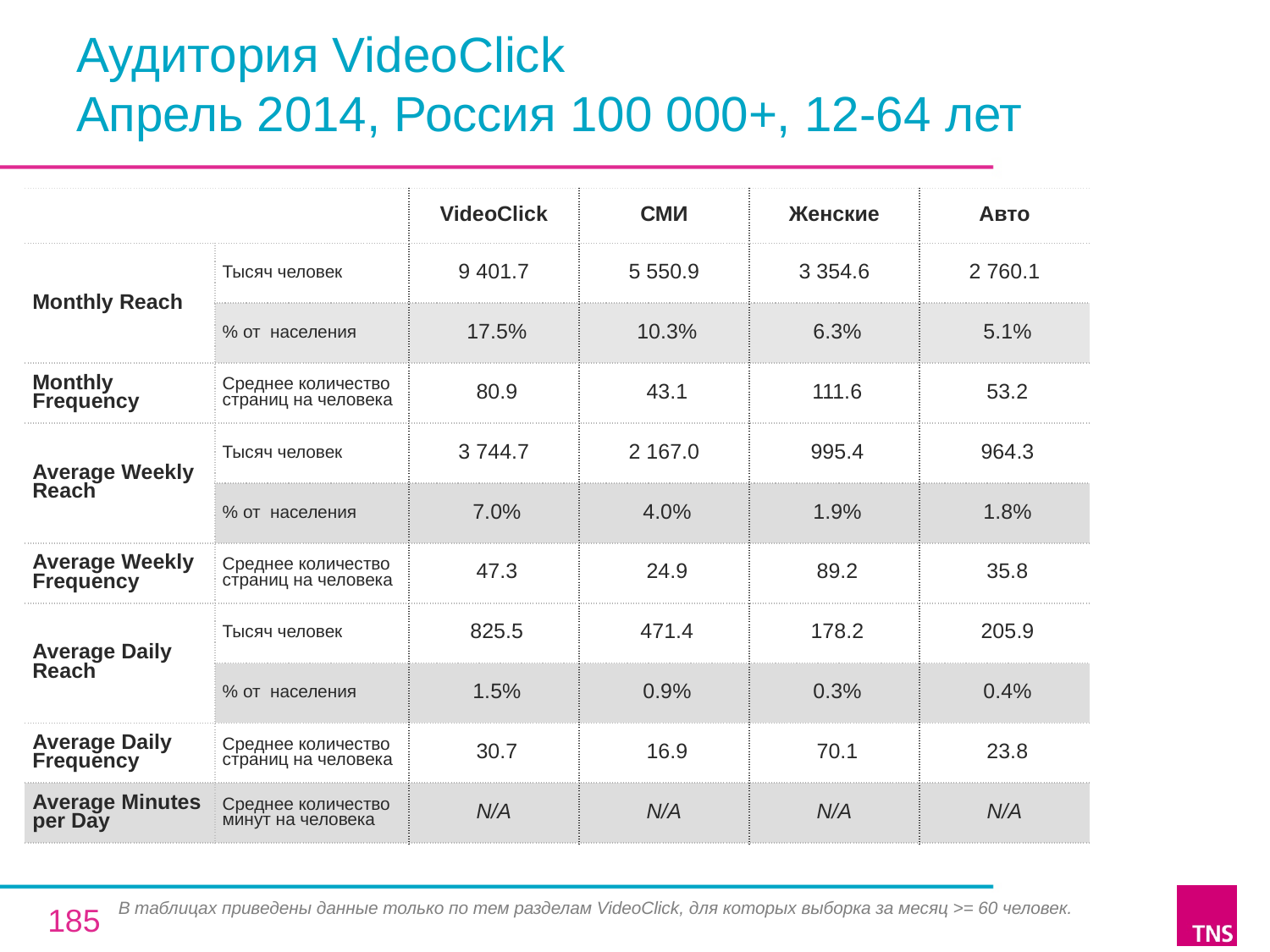

# Аудитория VideoClick Апрель 2014, Россия 100 000+, 12-64 лет
|  |  | VideoClick | СМИ | Женские | Авто |
| --- | --- | --- | --- | --- | --- |
| Monthly Reach | Тысяч человек | 9 401.7 | 5 550.9 | 3 354.6 | 2 760.1 |
|  | % от населения | 17.5% | 10.3% | 6.3% | 5.1% |
| Monthly Frequency | Среднее количество страниц на человека | 80.9 | 43.1 | 111.6 | 53.2 |
| Average Weekly Reach | Тысяч человек | 3 744.7 | 2 167.0 | 995.4 | 964.3 |
|  | % от населения | 7.0% | 4.0% | 1.9% | 1.8% |
| Average Weekly Frequency | Среднее количество страниц на человека | 47.3 | 24.9 | 89.2 | 35.8 |
| Average Daily Reach | Тысяч человек | 825.5 | 471.4 | 178.2 | 205.9 |
|  | % от населения | 1.5% | 0.9% | 0.3% | 0.4% |
| Average Daily Frequency | Среднее количество страниц на человека | 30.7 | 16.9 | 70.1 | 23.8 |
| Average Minutes per Day | Среднее количество минут на человека | N/A | N/A | N/A | N/A |
В таблицах приведены данные только по тем разделам VideoClick, для которых выборка за месяц >= 60 человек.
185